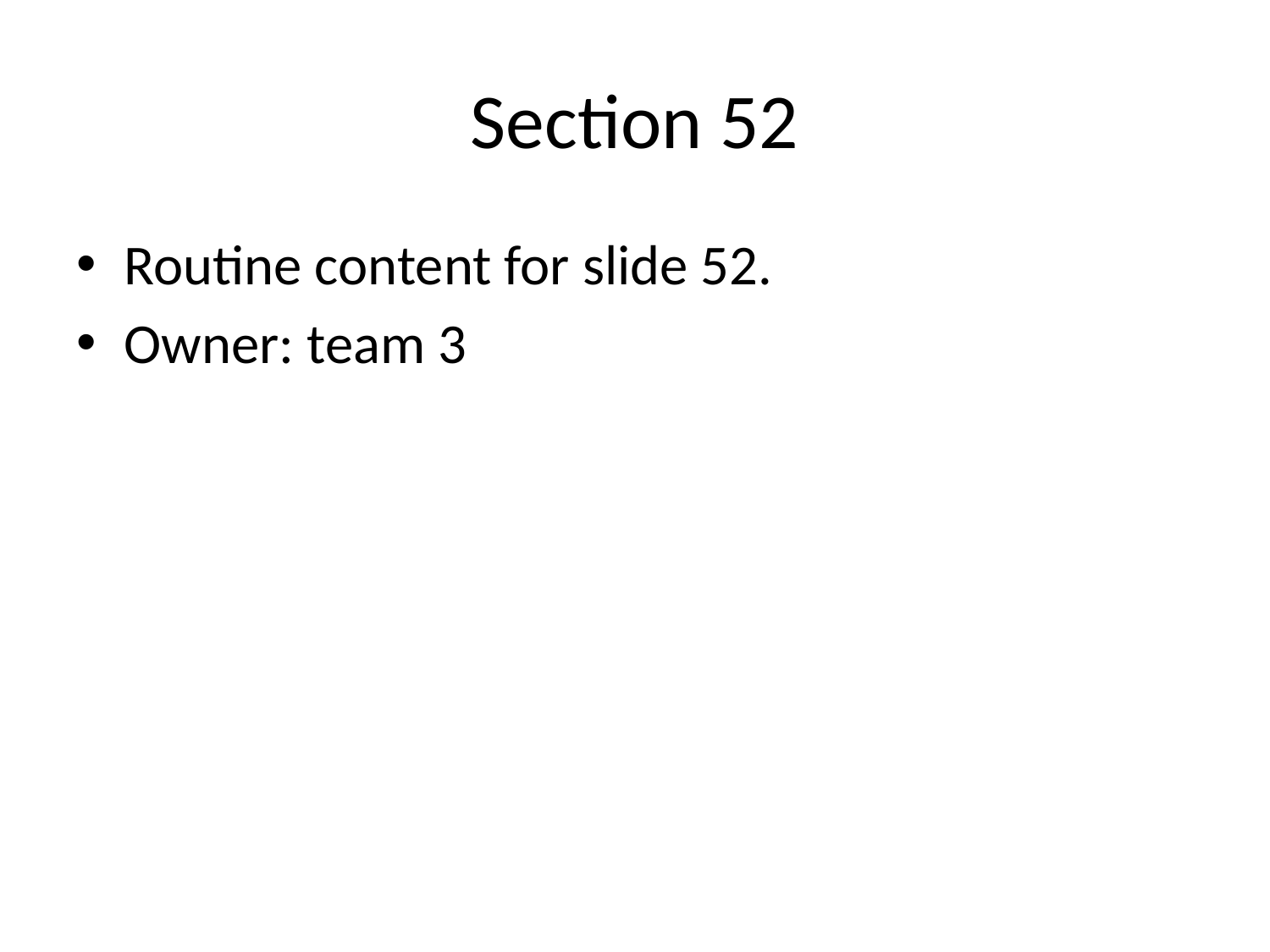

# Section 52
Routine content for slide 52.
Owner: team 3